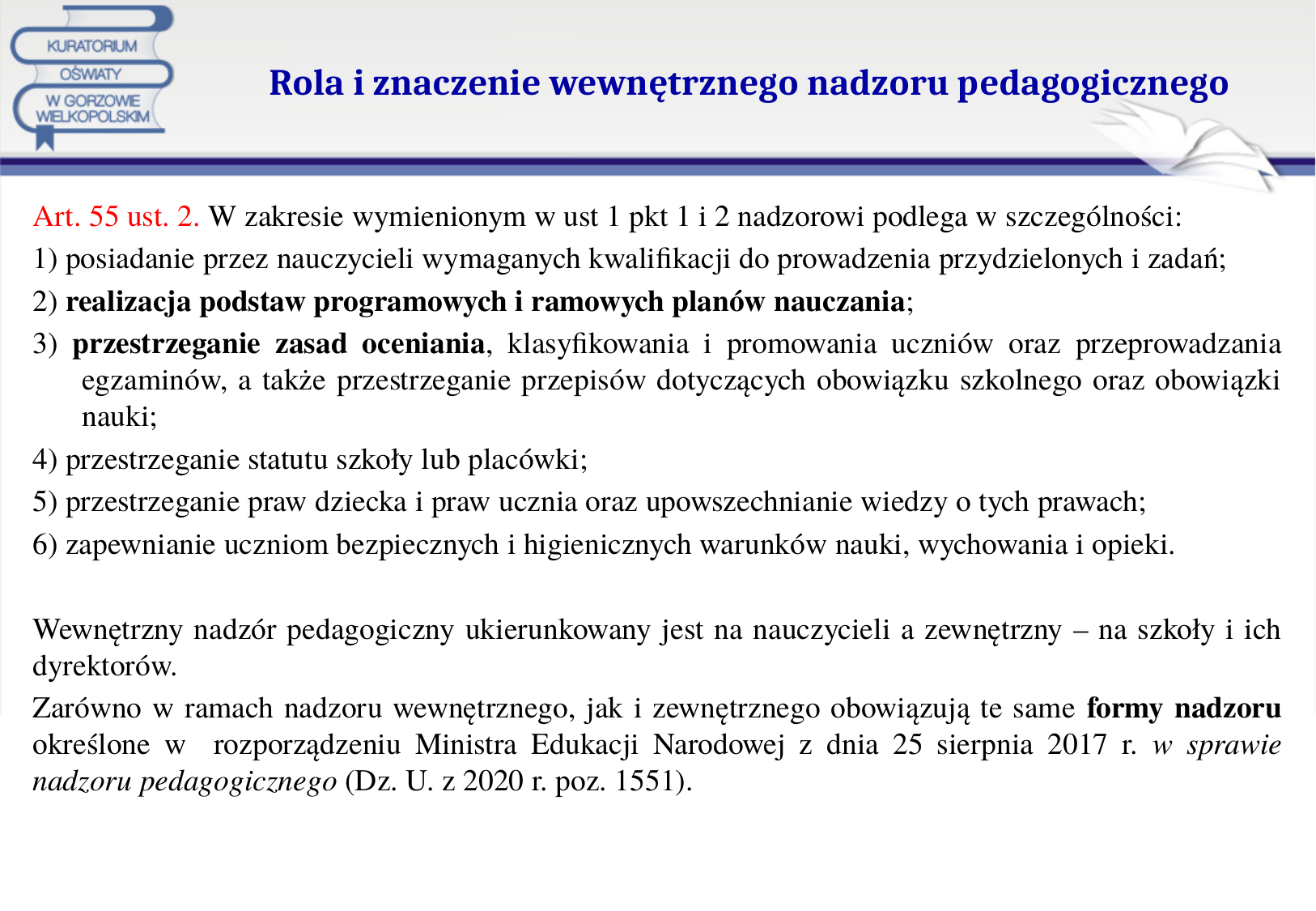

# Rola i znaczenie wewnętrznego nadzoru pedagogicznego
Art. 55 ust. 2. W zakresie wymienionym w ust 1 pkt 1 i 2 nadzorowi podlega w szczególności:
1) posiadanie przez nauczycieli wymaganych kwalifikacji do prowadzenia przydzielonych i zadań;
2) realizacja podstaw programowych i ramowych planów nauczania;
3) przestrzeganie zasad oceniania, klasyfikowania i promowania uczniów oraz przeprowadzania egzaminów, a także przestrzeganie przepisów dotyczących obowiązku szkolnego oraz obowiązki nauki;
4) przestrzeganie statutu szkoły lub placówki;
5) przestrzeganie praw dziecka i praw ucznia oraz upowszechnianie wiedzy o tych prawach;
6) zapewnianie uczniom bezpiecznych i higienicznych warunków nauki, wychowania i opieki.

Wewnętrzny nadzór pedagogiczny ukierunkowany jest na nauczycieli a zewnętrzny – na szkoły i ich dyrektorów.
Zarówno w ramach nadzoru wewnętrznego, jak i zewnętrznego obowiązują te same formy nadzoru określone w  rozporządzeniu Ministra Edukacji Narodowej z dnia 25 sierpnia 2017 r. w sprawie nadzoru pedagogicznego (Dz. U. z 2020 r. poz. 1551).